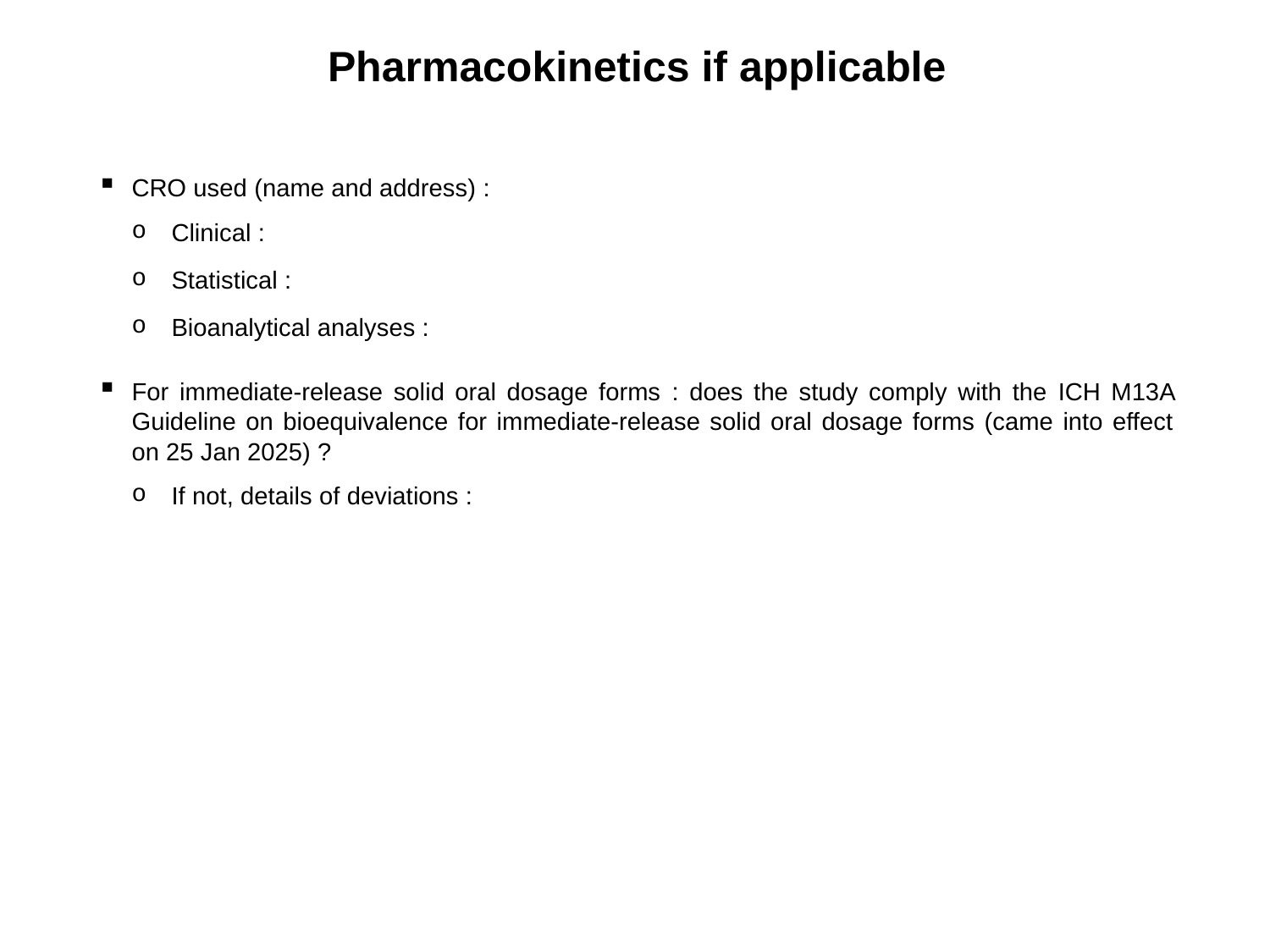

# Pharmacokinetics if applicable
CRO used (name and address) :
Clinical :
Statistical :
Bioanalytical analyses :
For immediate-release solid oral dosage forms : does the study comply with the ICH M13A Guideline on bioequivalence for immediate-release solid oral dosage forms (came into effect on 25 Jan 2025) ?
If not, details of deviations :

18